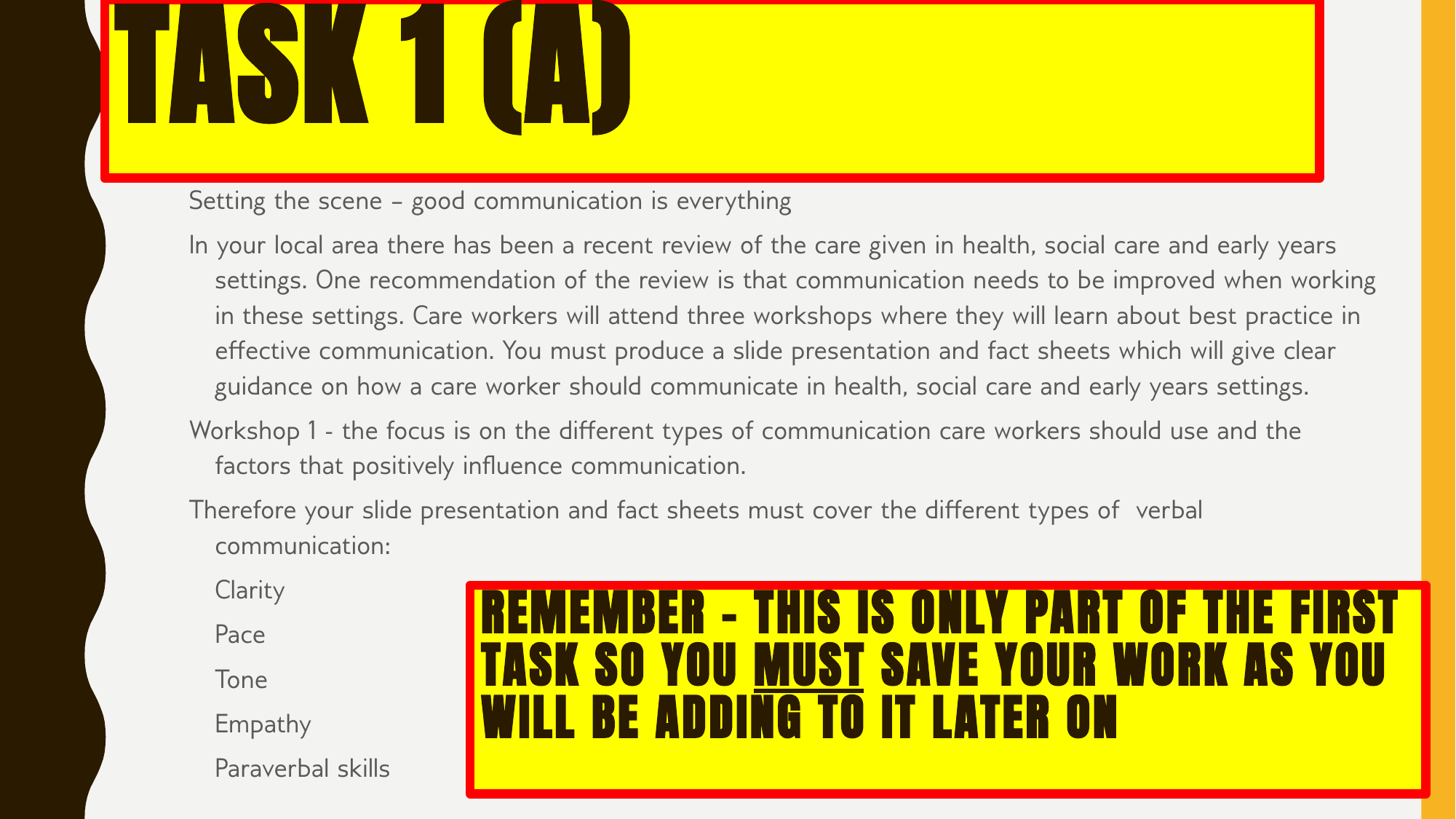

# Task 1 (a)
Setting the scene – good communication is everything
In your local area there has been a recent review of the care given in health, social care and early years settings. One recommendation of the review is that communication needs to be improved when working in these settings. Care workers will attend three workshops where they will learn about best practice in effective communication. You must produce a slide presentation and fact sheets which will give clear guidance on how a care worker should communicate in health, social care and early years settings.
Workshop 1 - the focus is on the different types of communication care workers should use and the factors that positively influence communication.
Therefore your slide presentation and fact sheets must cover the different types of  verbal communication:
	Clarity
	Pace
	Tone
	Empathy
	Paraverbal skills

REMEMBER – this is only part of the first task so you must save your work as you will be adding to it later on